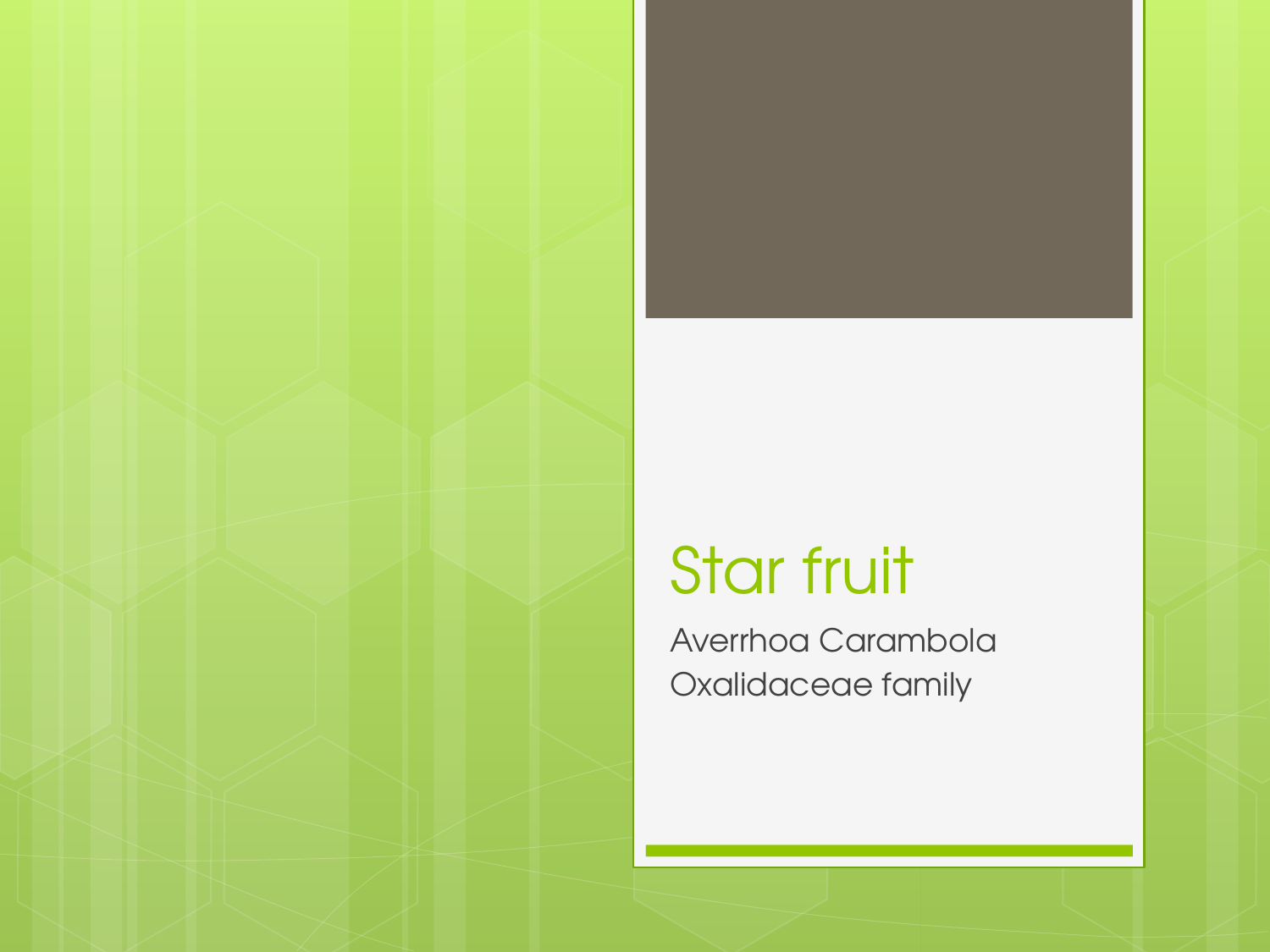

# Star fruit
Averrhoa Carambola
Oxalidaceae family